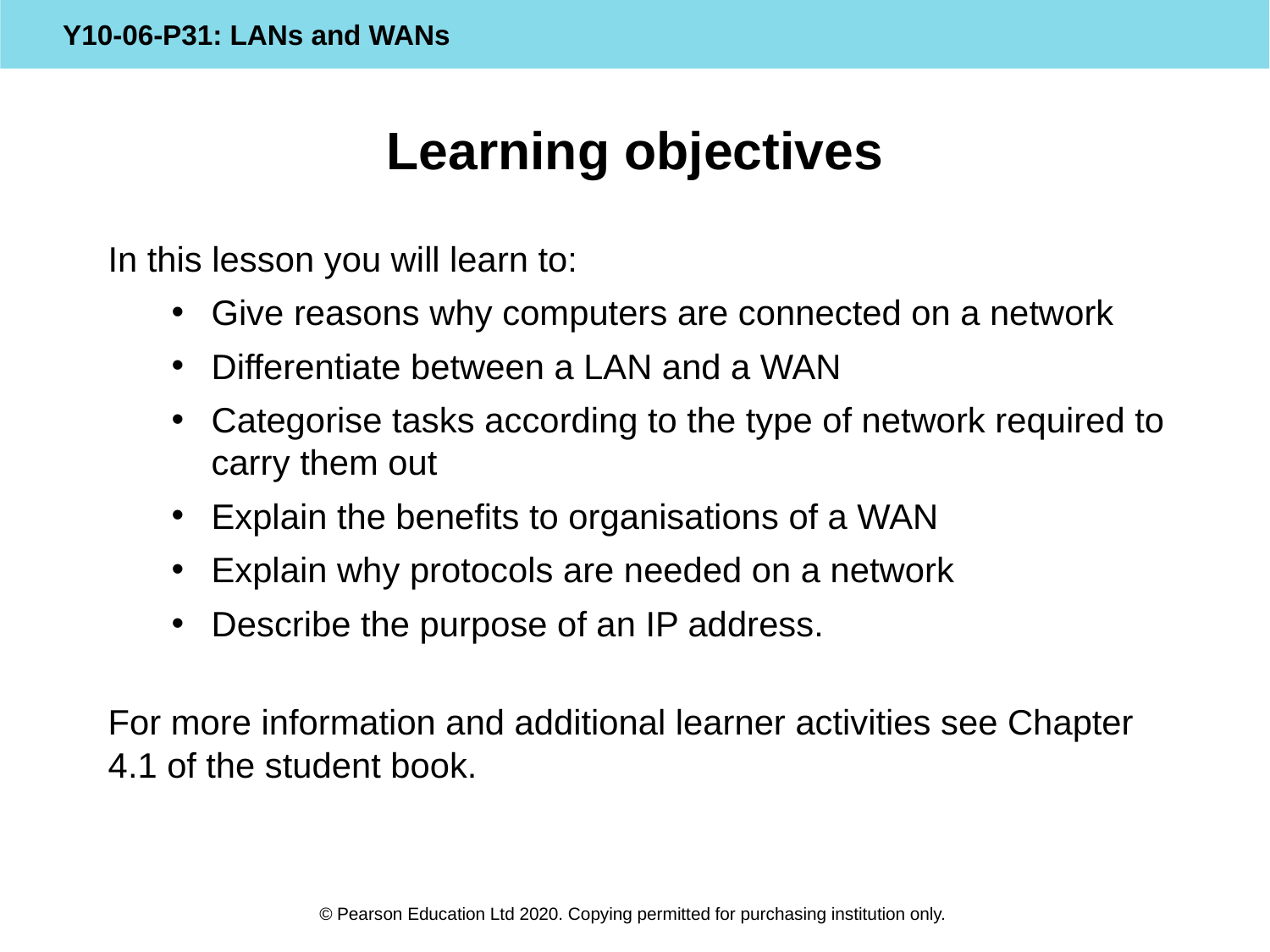

# Learning objectives
In this lesson you will learn to:
Give reasons why computers are connected on a network
Differentiate between a LAN and a WAN
Categorise tasks according to the type of network required to carry them out
Explain the benefits to organisations of a WAN
Explain why protocols are needed on a network
Describe the purpose of an IP address.

For more information and additional learner activities see Chapter 4.1 of the student book.
© Pearson Education Ltd 2020. Copying permitted for purchasing institution only.